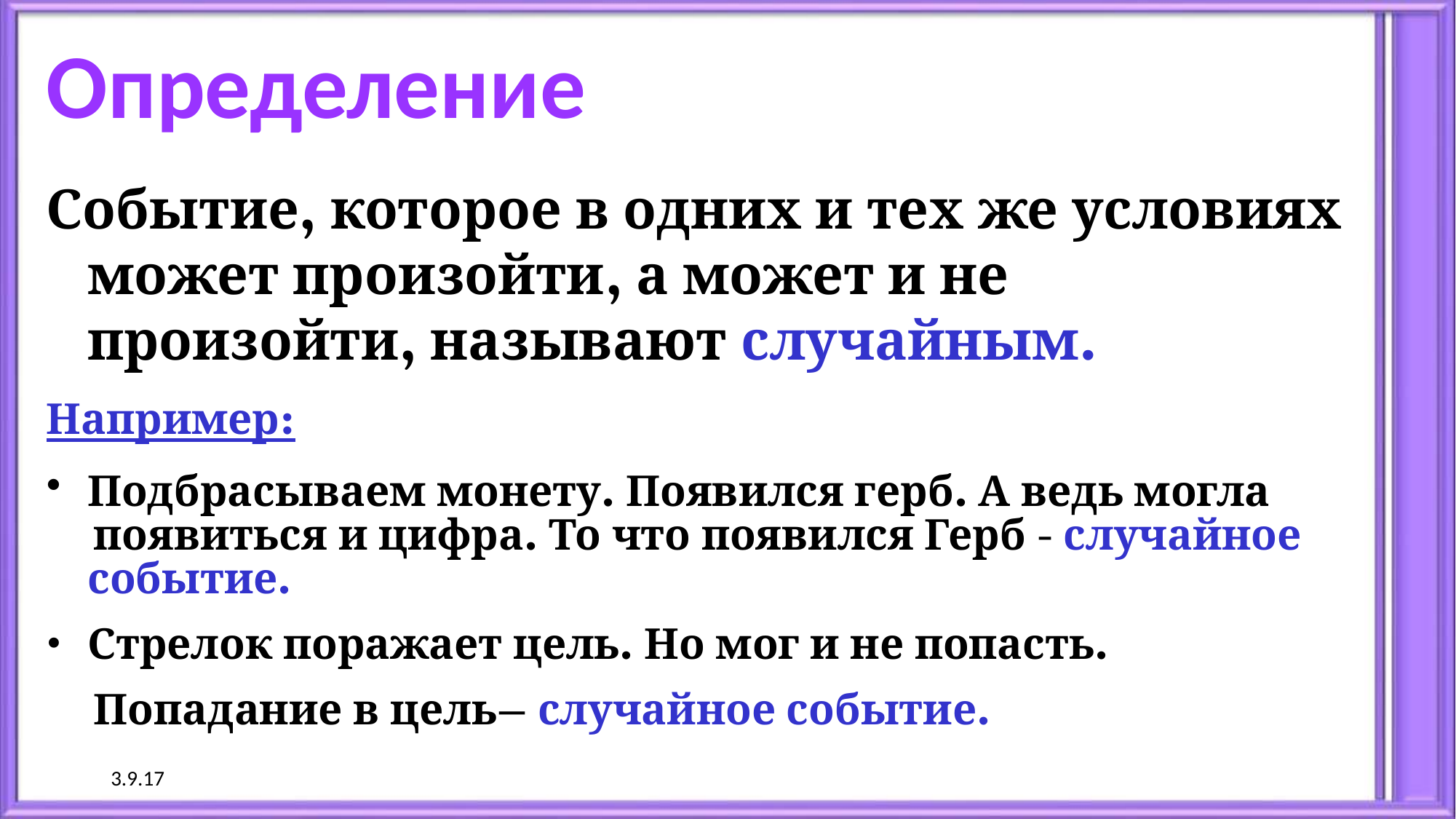

# Определение
Событие, которое в одних и тех же условиях может произойти, а может и не произойти, называют случайным.
Например:
Подбрасываем монету. Появился герб. А ведь могла
    появиться и цифра. То что появился Герб - случайное событие.
Стрелок поражает цель. Но мог и не попасть.
    Попадание в цель– случайное событие.
3.9.17